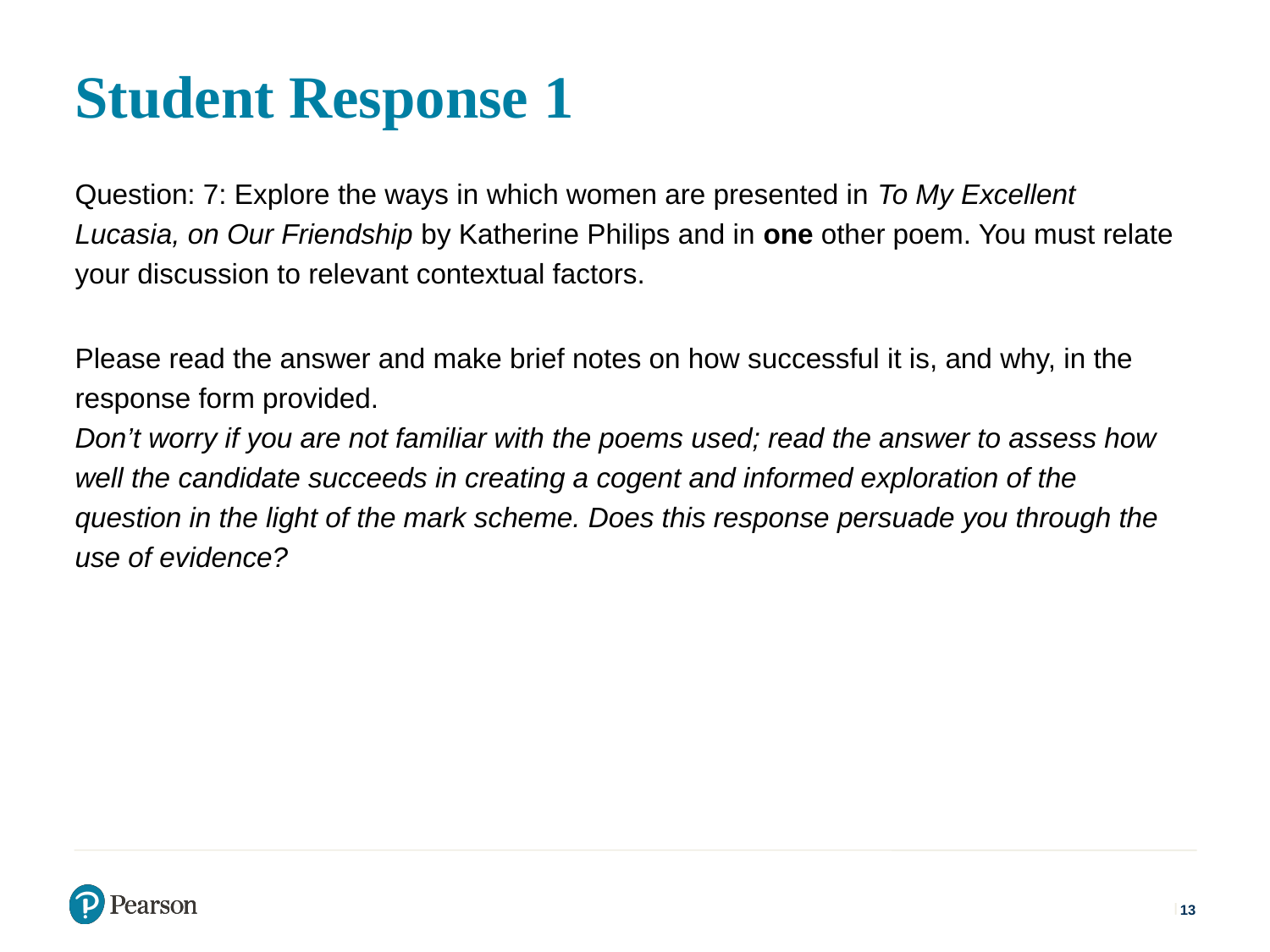

Student Response 1
Question: 7: Explore the ways in which women are presented in To My Excellent Lucasia, on Our Friendship by Katherine Philips and in one other poem. You must relate your discussion to relevant contextual factors.

Please read the answer and make brief notes on how successful it is, and why, in the response form provided.
Don’t worry if you are not familiar with the poems used; read the answer to assess how well the candidate succeeds in creating a cogent and informed exploration of the question in the light of the mark scheme. Does this response persuade you through the use of evidence?

13